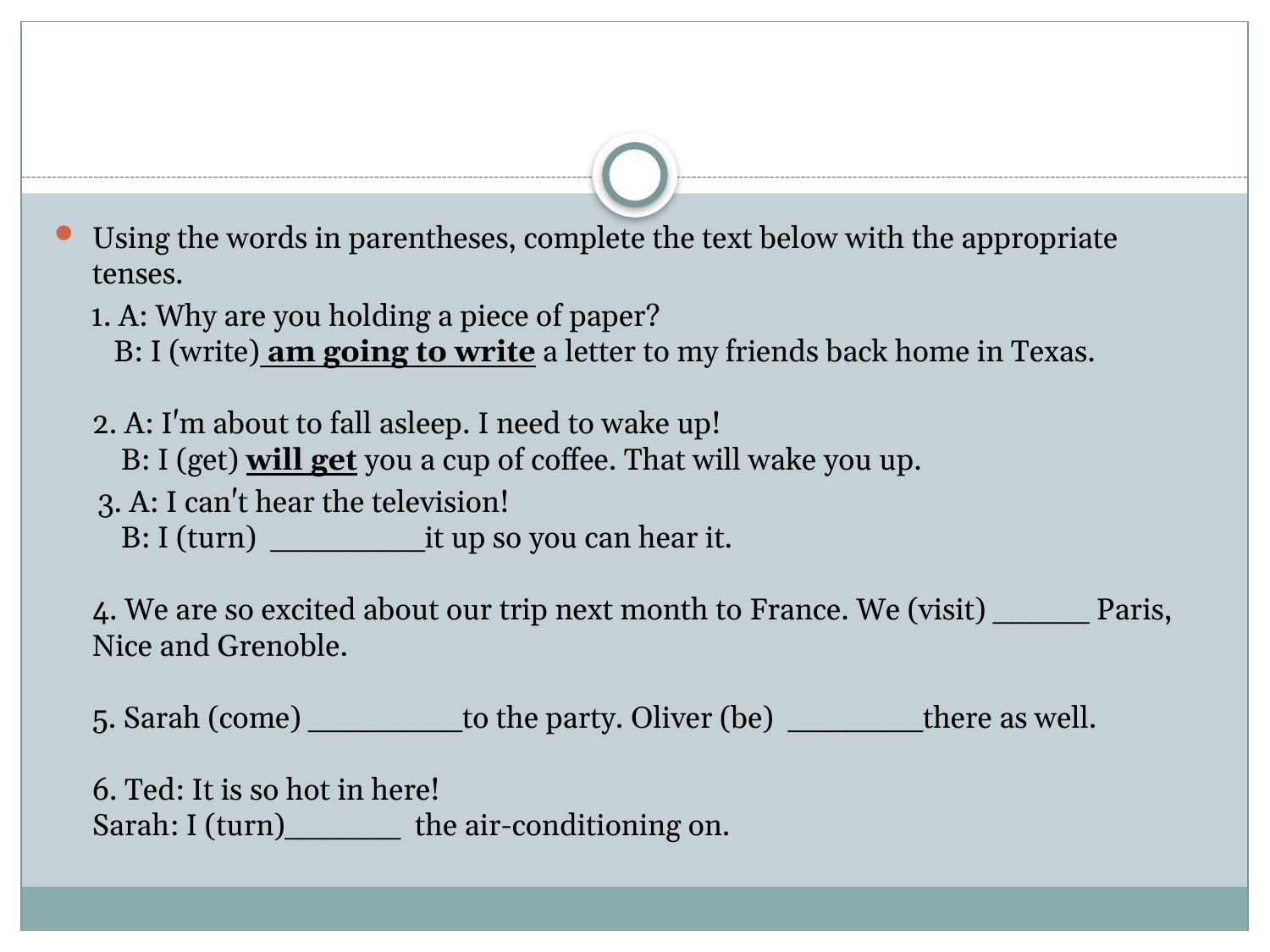

#
Using the words in parentheses, complete the text below with the appropriate tenses.
     1. A: Why are you holding a piece of paper? 
   B: I (write) am going to write a letter to my friends back home in Texas. 
2. A: I'm about to fall asleep. I need to wake up! 
    B: I (get) will get you a cup of coffee. That will wake you up.
      3. A: I can't hear the television! 
    B: I (turn)  ________it up so you can hear it. 
4. We are so excited about our trip next month to France. We (visit) _____ Paris,  Nice and Grenoble.
5. Sarah (come) ________to the party. Oliver (be)  _______there as well. 
6. Ted: It is so hot in here! 
Sarah: I (turn)______  the air-conditioning on.